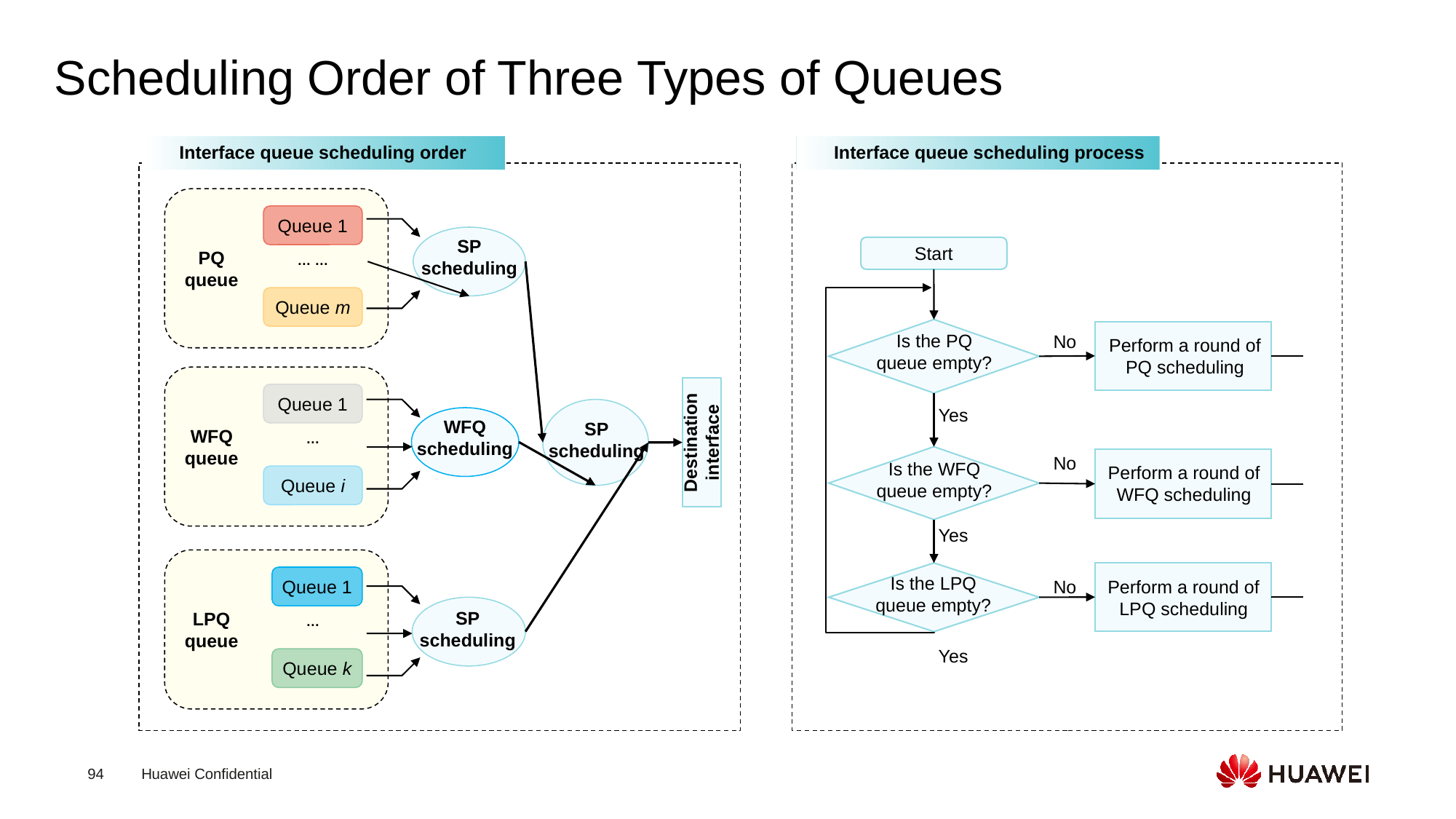

# Scheduling Order of Three Types of Queues
Interface queue scheduling order
Interface queue scheduling process

Queue 1

SP
scheduling
… …
Start

No

Is the PQ queue empty?

Perform a round of
PQ scheduling
Yes
No

Is the WFQ queue empty?

Perform a round of
WFQ scheduling
Yes

Perform a round of
LPQ scheduling
No

Is the LPQ queue empty?
Yes
PQ
queue
Queue m

Destination
interface
Queue 1

SP
scheduling
…

WFQ
scheduling
WFQ
queue
Queue i

Queue 1

…
LPQ
queue

SP
scheduling
Queue k